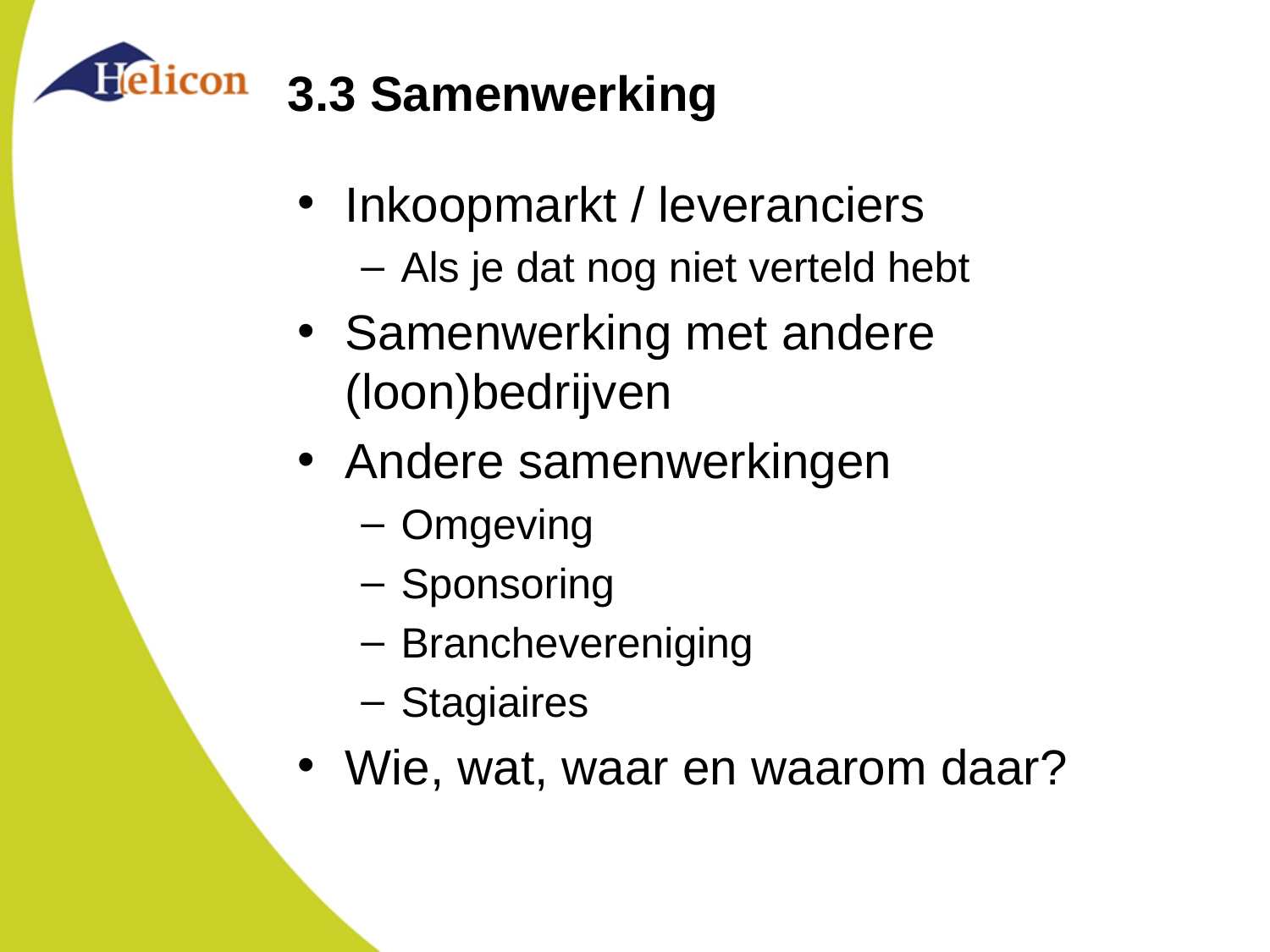

# 3.3 Samenwerking
Inkoopmarkt / leveranciers
Als je dat nog niet verteld hebt
Samenwerking met andere (loon)bedrijven
Andere samenwerkingen
Omgeving
Sponsoring
Branchevereniging
Stagiaires
Wie, wat, waar en waarom daar?